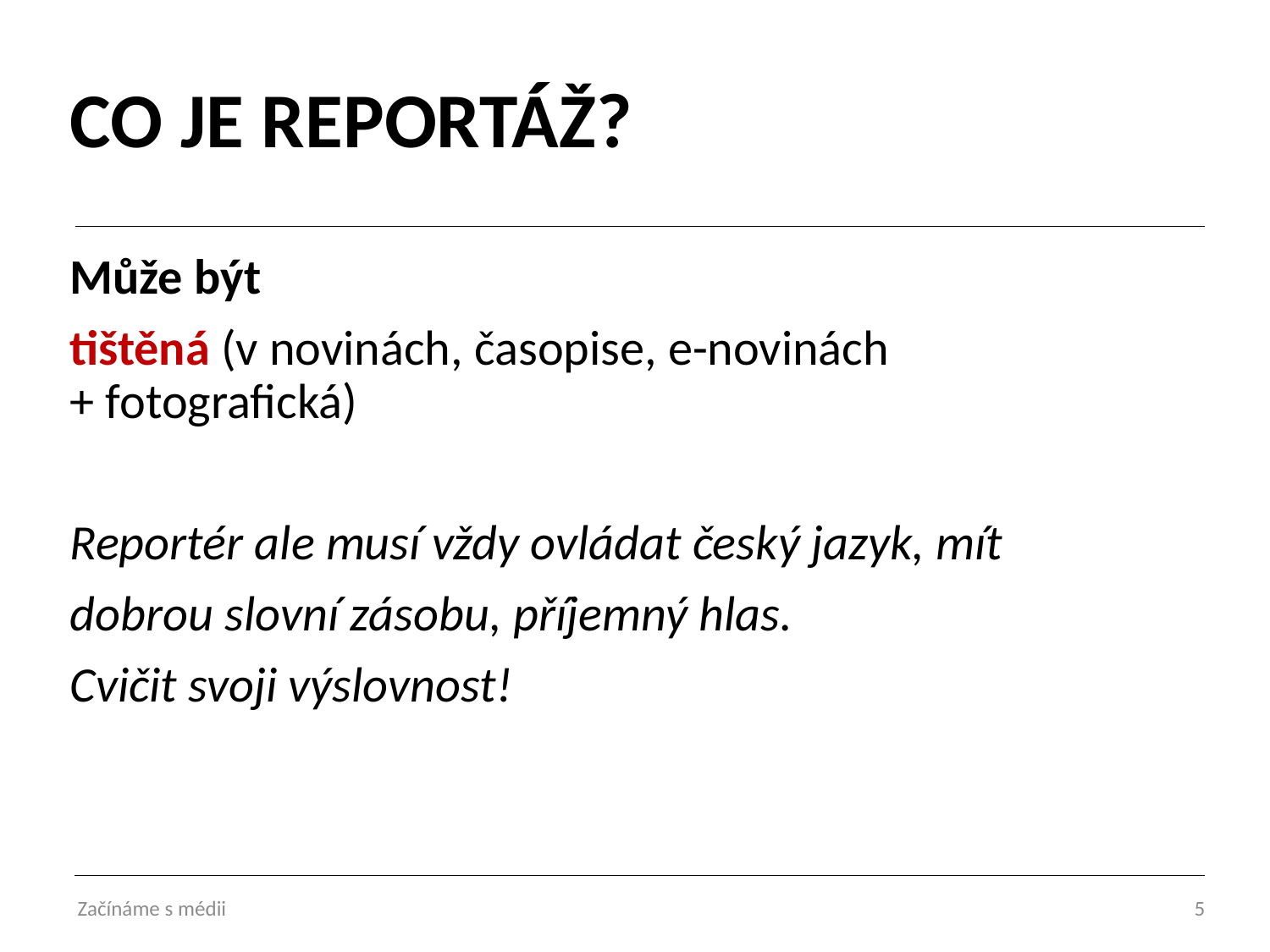

# CO JE REPORTÁŽ?
Může být
tištěná (v novinách, časopise, e-novinách
+ fotografická)

Reportér ale musí vždy ovládat český jazyk, mít
dobrou slovní zásobu, příjemný hlas.
Cvičit svoji výslovnost!

Začínáme s médii
5